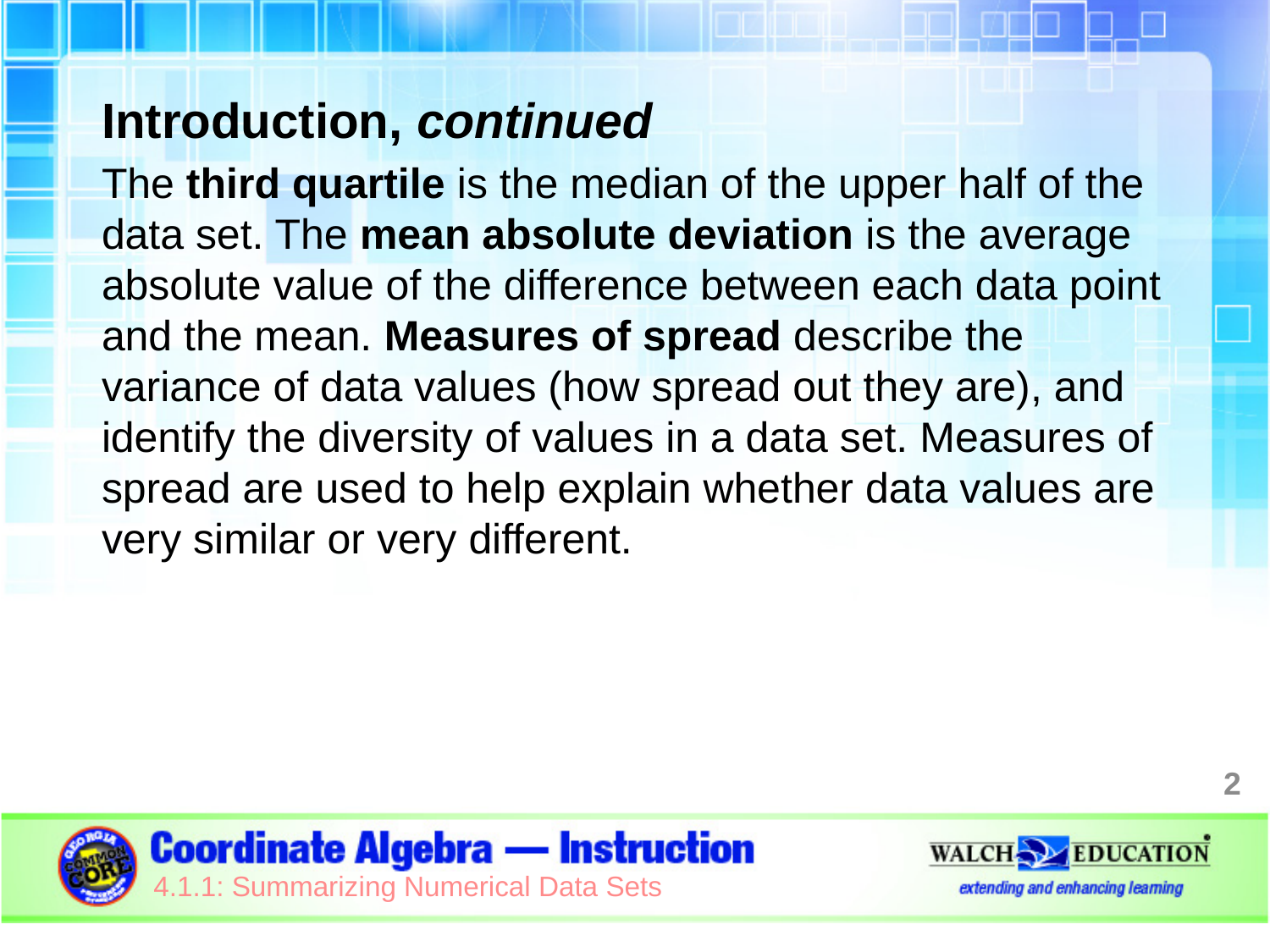

Introduction, continued
The third quartile is the median of the upper half of the data set. The mean absolute deviation is the average absolute value of the difference between each data point and the mean. Measures of spread describe the variance of data values (how spread out they are), and identify the diversity of values in a data set. Measures of spread are used to help explain whether data values are very similar or very different.

2
4.1.1: Summarizing Numerical Data Sets